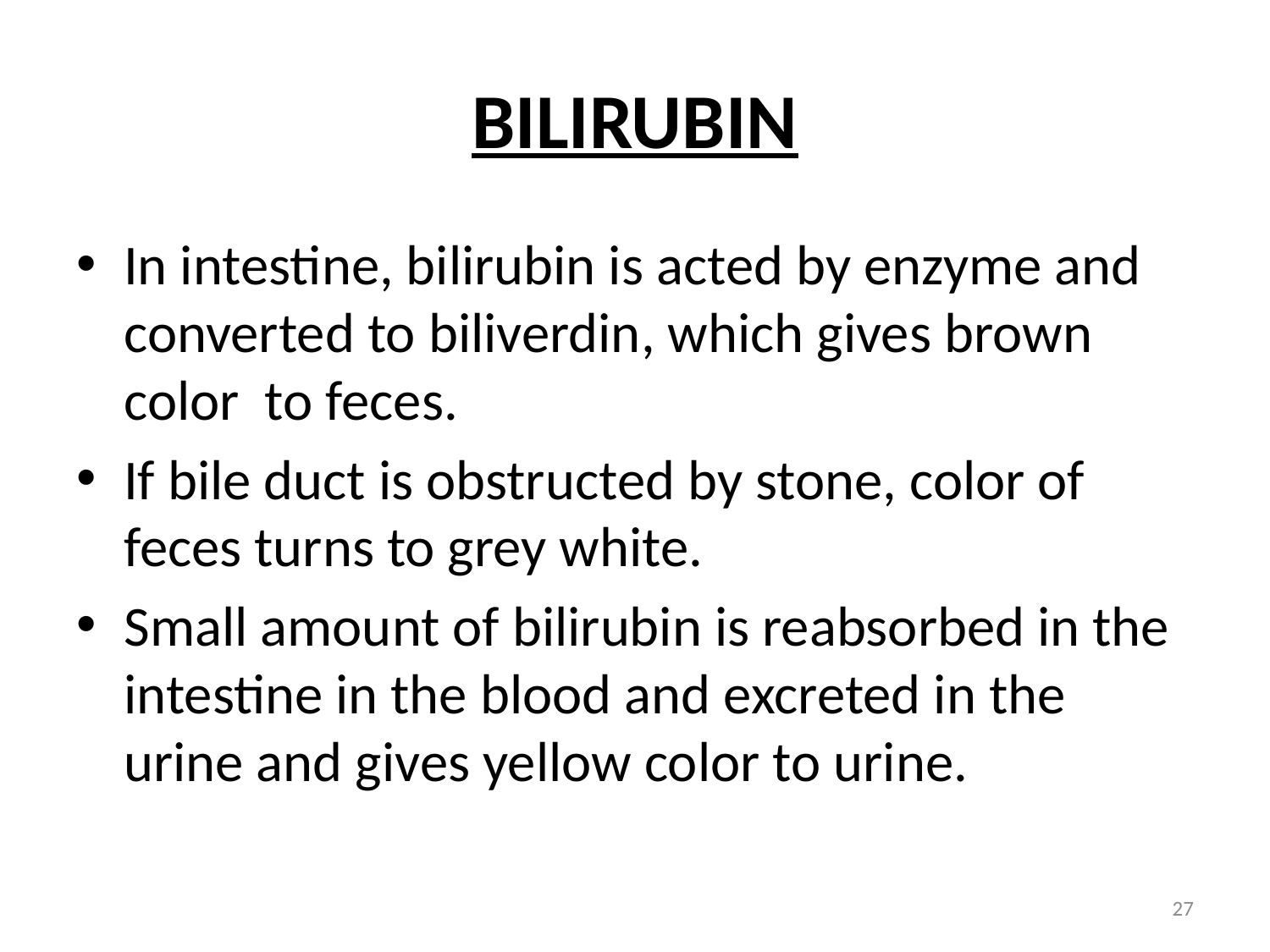

# BILIRUBIN
In intestine, bilirubin is acted by enzyme and converted to biliverdin, which gives brown color  to feces.
If bile duct is obstructed by stone, color of feces turns to grey white.
Small amount of bilirubin is reabsorbed in the intestine in the blood and excreted in the urine and gives yellow color to urine.

27